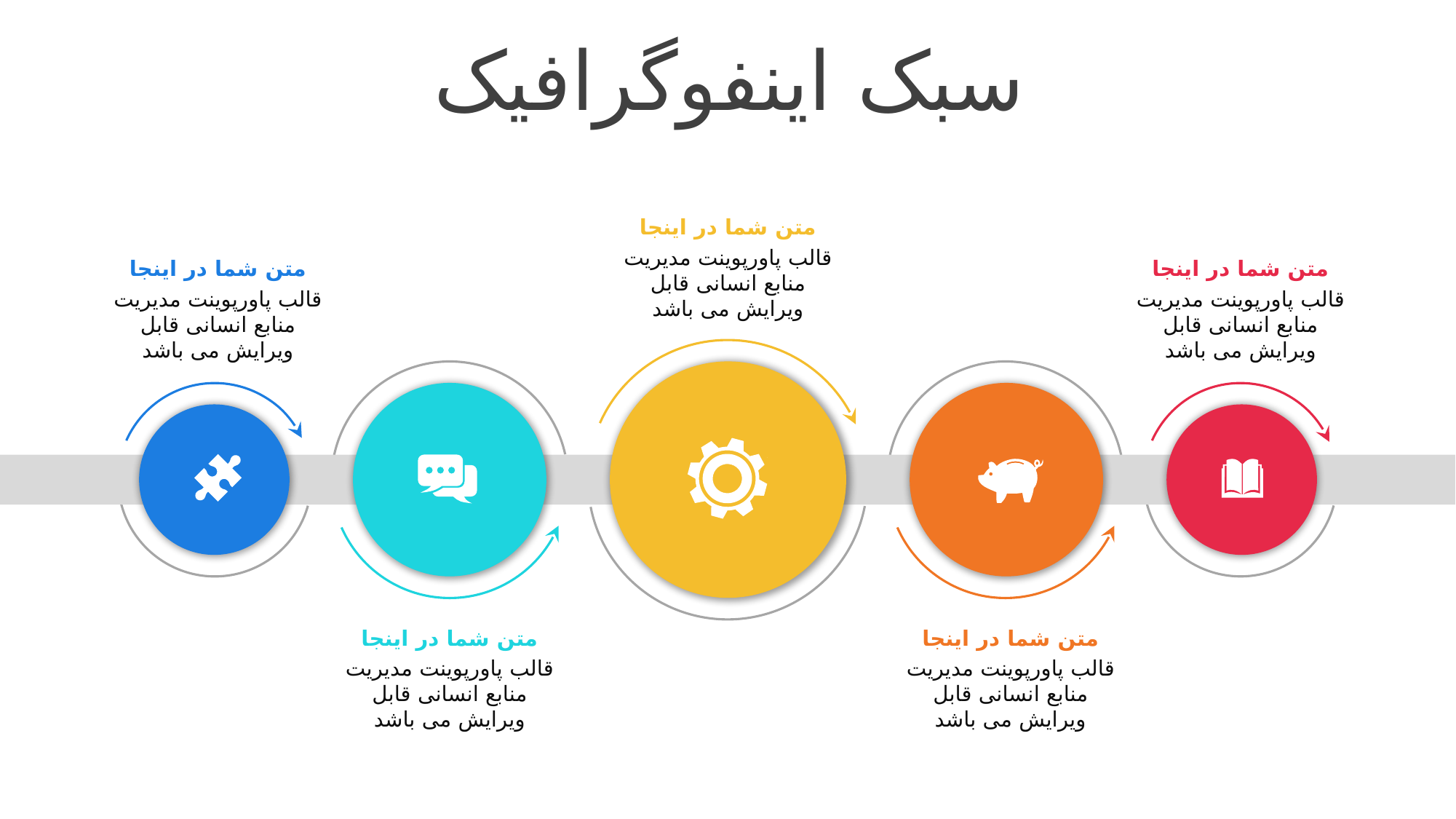

سبک اینفوگرافیک
متن شما در اینجا
قالب پاورپوینت مدیریت منابع انسانی قابل ویرایش می باشد
متن شما در اینجا
قالب پاورپوینت مدیریت منابع انسانی قابل ویرایش می باشد
متن شما در اینجا
قالب پاورپوینت مدیریت منابع انسانی قابل ویرایش می باشد

متن شما در اینجا
قالب پاورپوینت مدیریت منابع انسانی قابل ویرایش می باشد
متن شما در اینجا
قالب پاورپوینت مدیریت منابع انسانی قابل ویرایش می باشد